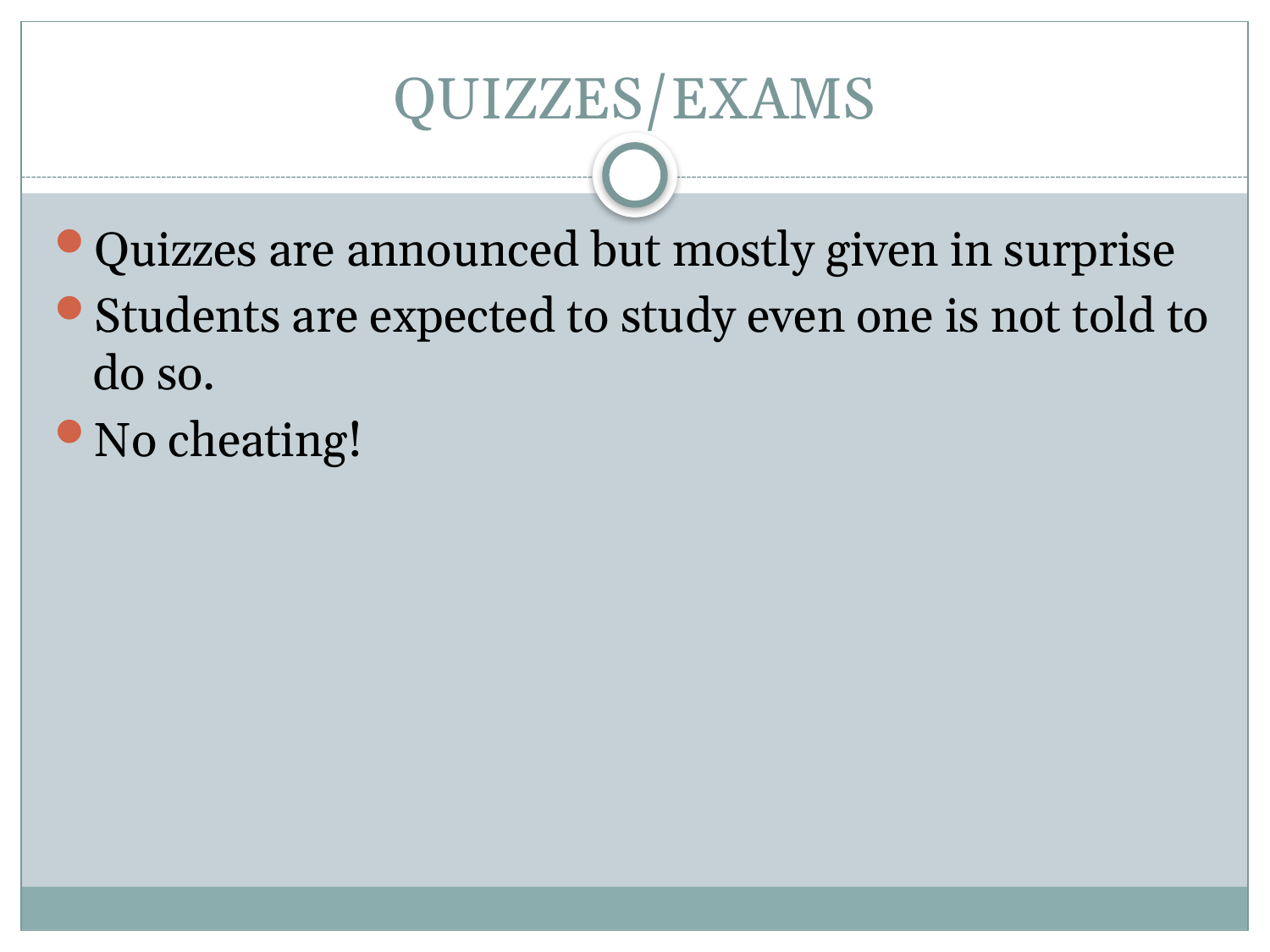

# QUIZZES/EXAMS
Quizzes are announced but mostly given in surprise
Students are expected to study even one is not told to do so.
No cheating!